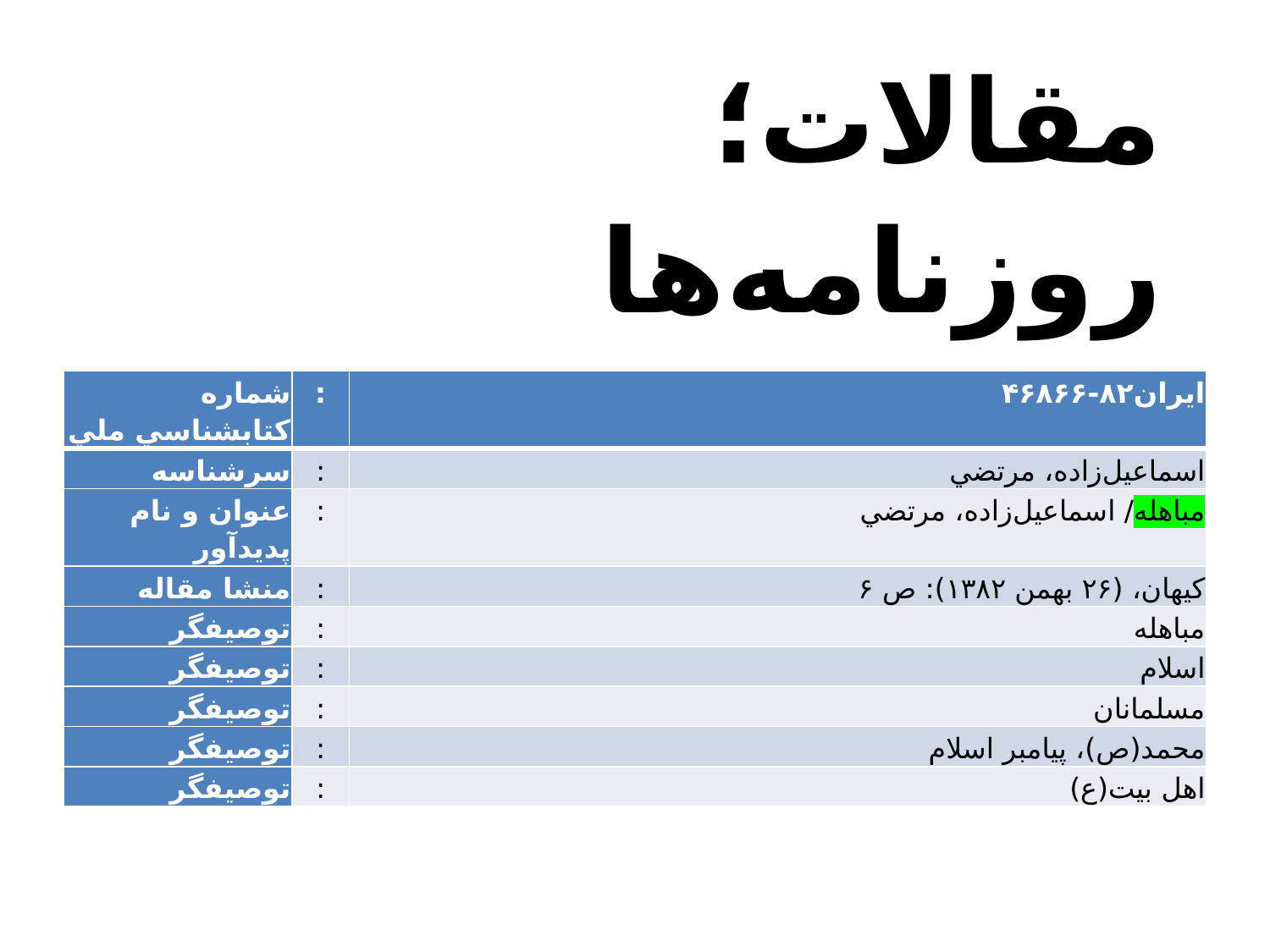

مقالات؛ روزنامه‌ها
| ‏شماره کتابشناسي ملي | : | ايران۸۲-۴۶۸۶۶ |
| --- | --- | --- |
| ‏سرشناسه | : | اس‍م‍اع‍ي‍ل‌زاده‌، م‍رت‍ض‍ي‌ |
| ‏عنوان و نام پديدآور | : | م‍ب‍اه‍ل‍ه‌/ اس‍م‍اع‍ي‍ل‌زاده‌، م‍رت‍ض‍ي‌ |
| ‏منشا مقاله | : | ک‍ي‍ه‍ان‌، (۲۶ ب‍ه‍م‍ن‌ ۱۳۸۲): ص‌ ۶ |
| ‏توصيفگر | : | م‍ب‍اه‍ل‍ه‌ |
| ‏توصيفگر | : | اس‍لام‌ |
| ‏توصيفگر | : | م‍س‍ل‍م‍ان‍ان‌ |
| ‏توصيفگر | : | م‍ح‍م‍د(ص‌)، پ‍ي‍ام‍ب‍ر اس‍لام‌ |
| ‏توصيفگر | : | اه‍ل‌ ب‍ي‍ت‌(ع‌) |